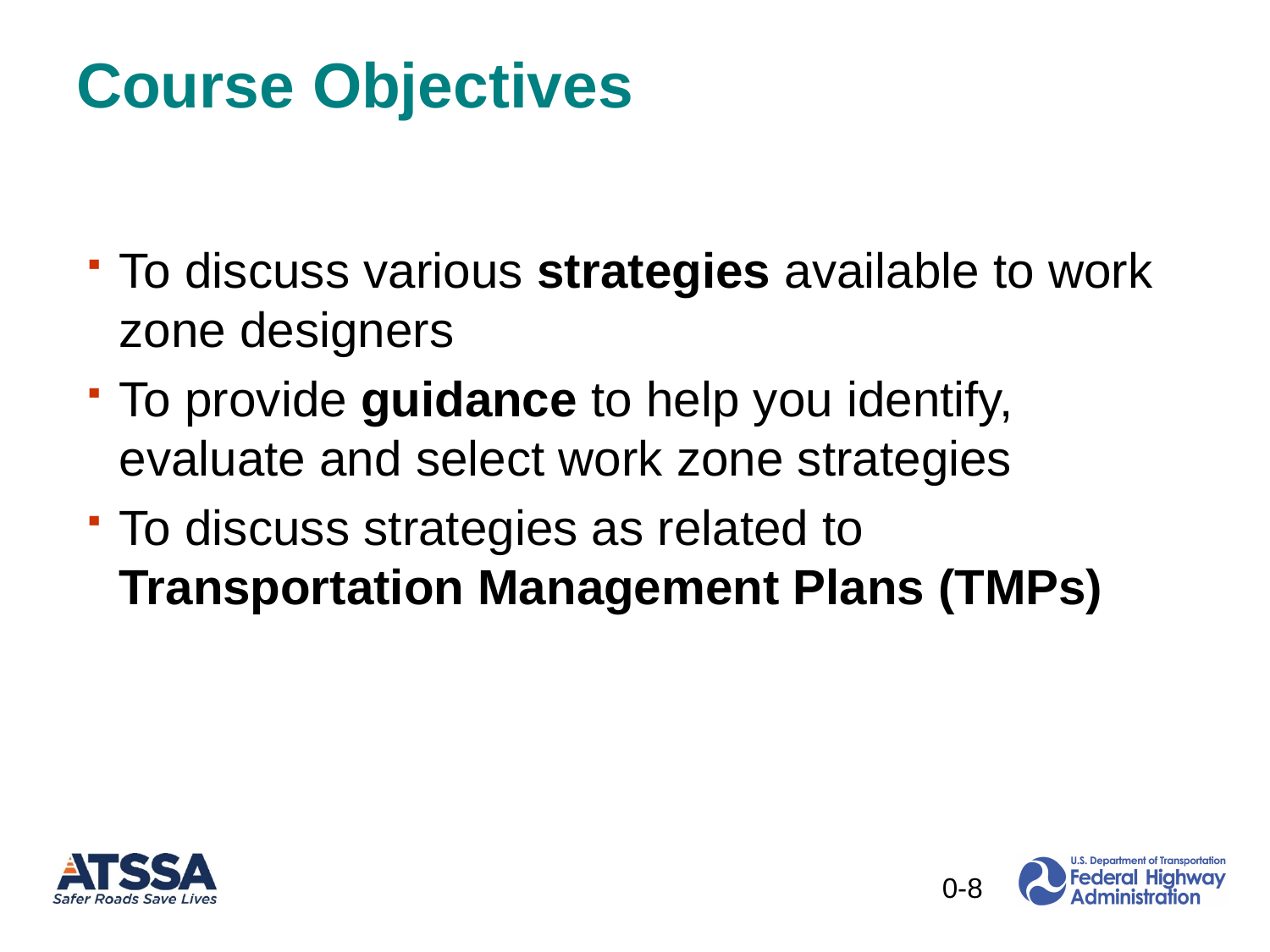

# Course Objectives
To discuss various strategies available to work zone designers
To provide guidance to help you identify, evaluate and select work zone strategies
To discuss strategies as related to Transportation Management Plans (TMPs)